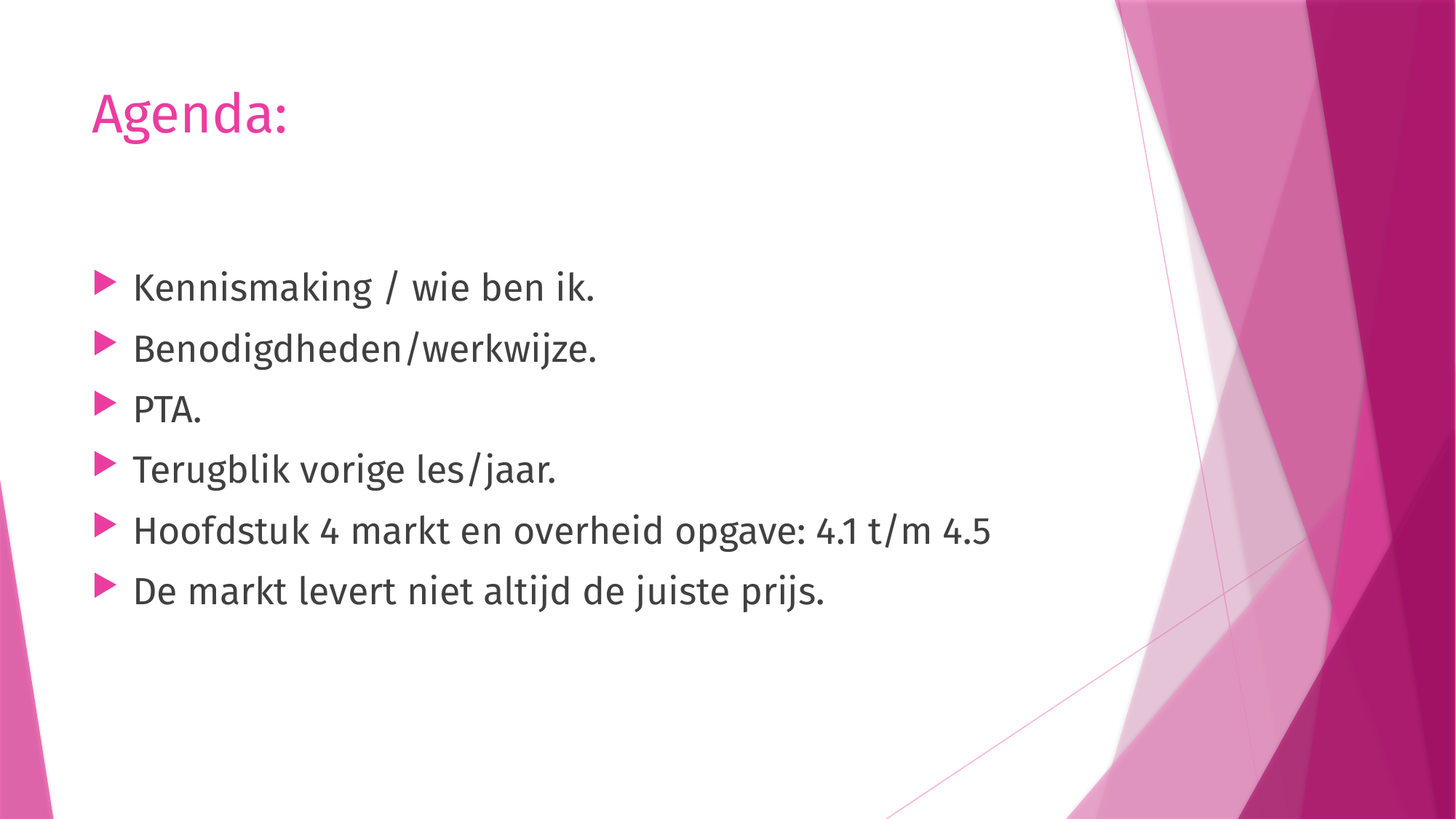

# Agenda:
Kennismaking / wie ben ik.
Benodigdheden/werkwijze.
PTA.
Terugblik vorige les/jaar.
Hoofdstuk 4 markt en overheid opgave: 4.1 t/m 4.5
De markt levert niet altijd de juiste prijs.